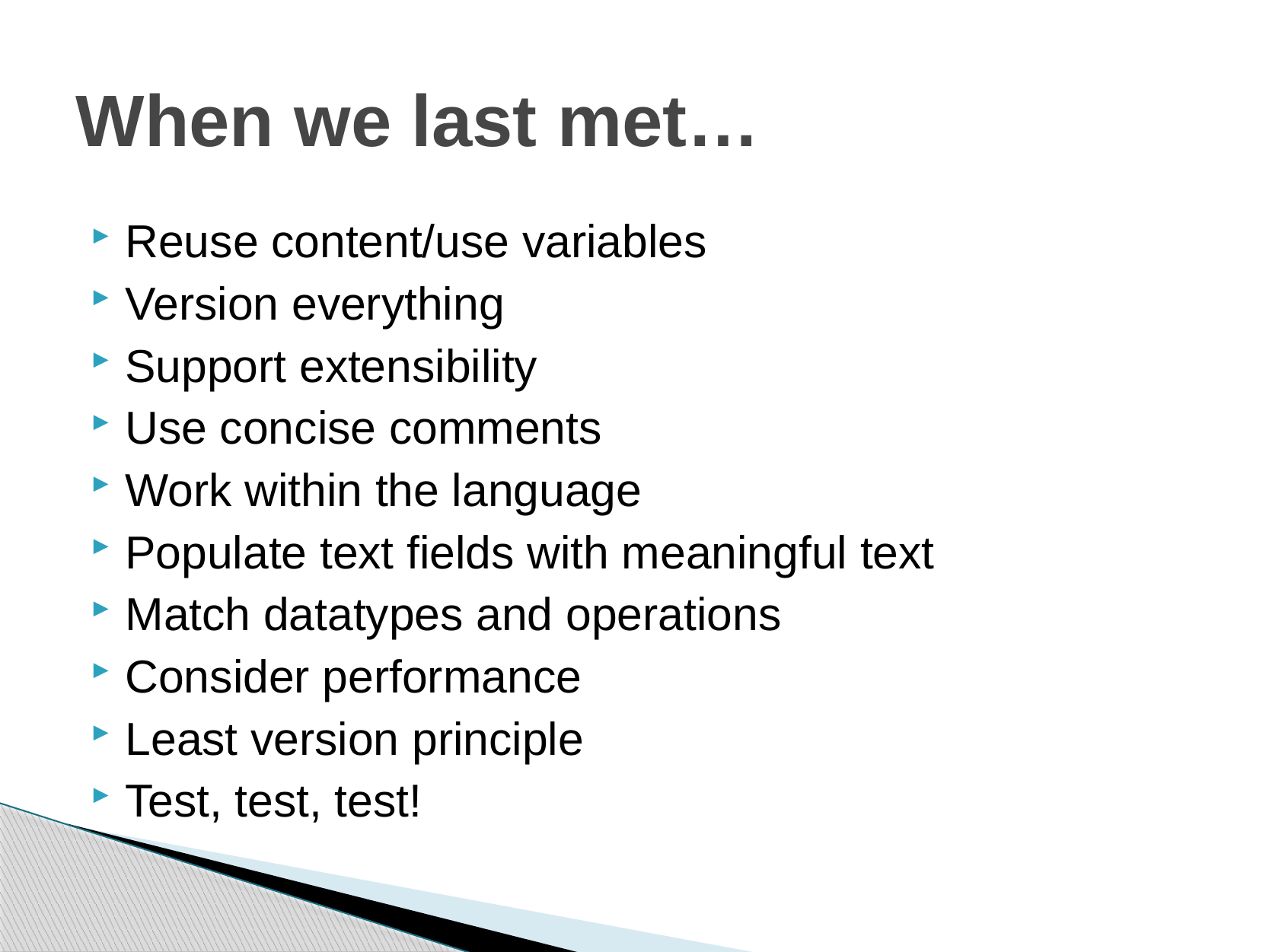

# When we last met…
Reuse content/use variables
Version everything
Support extensibility
Use concise comments
Work within the language
Populate text fields with meaningful text
Match datatypes and operations
Consider performance
Least version principle
Test, test, test!